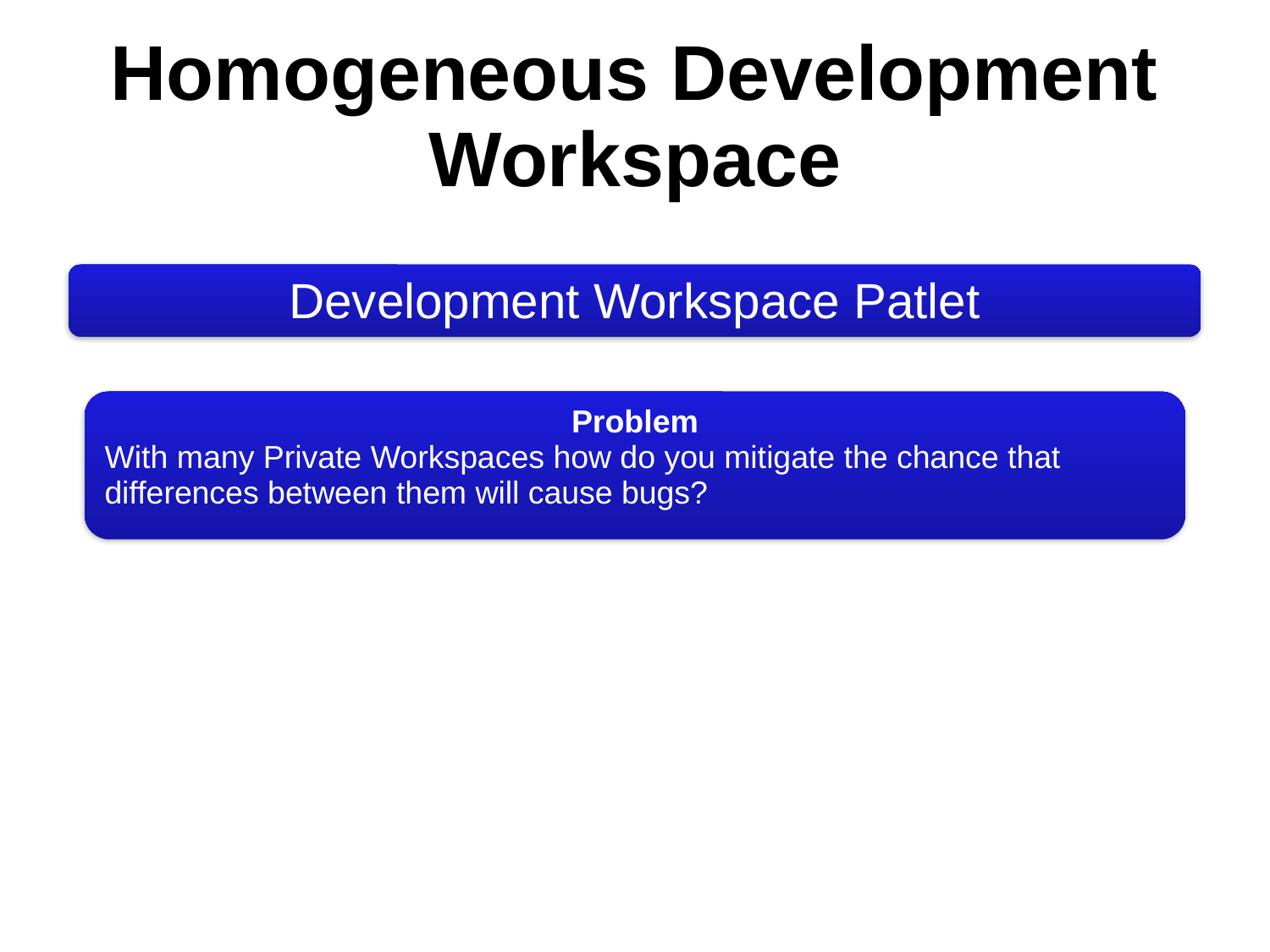

# Homogeneous Development Workspace
Development Workspace Patlet
Problem
With many Private Workspaces how do you mitigate the chance that differences between them will cause bugs?